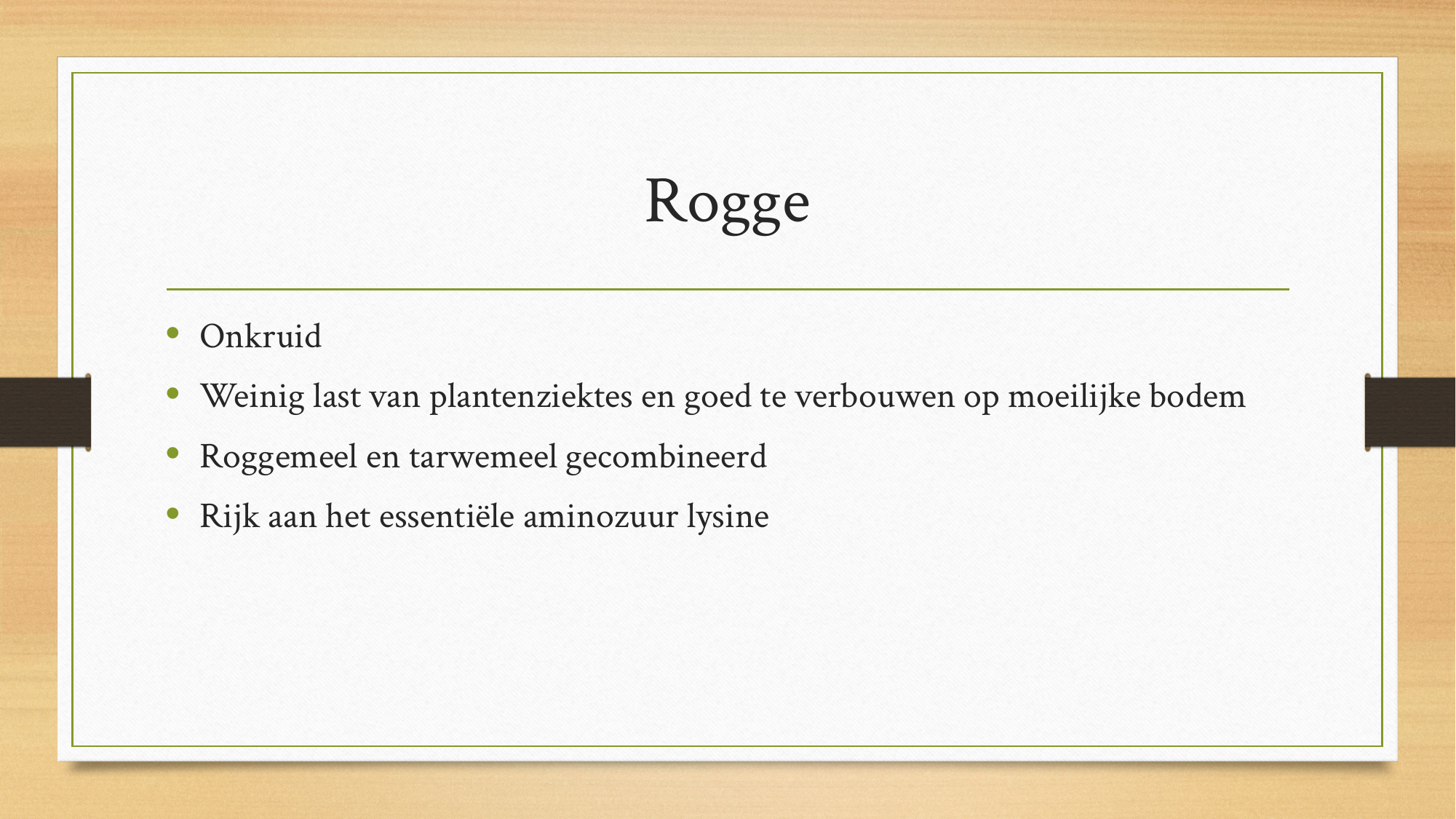

# Rogge
Onkruid
Weinig last van plantenziektes en goed te verbouwen op moeilijke bodem
Roggemeel en tarwemeel gecombineerd
Rijk aan het essentiële aminozuur lysine